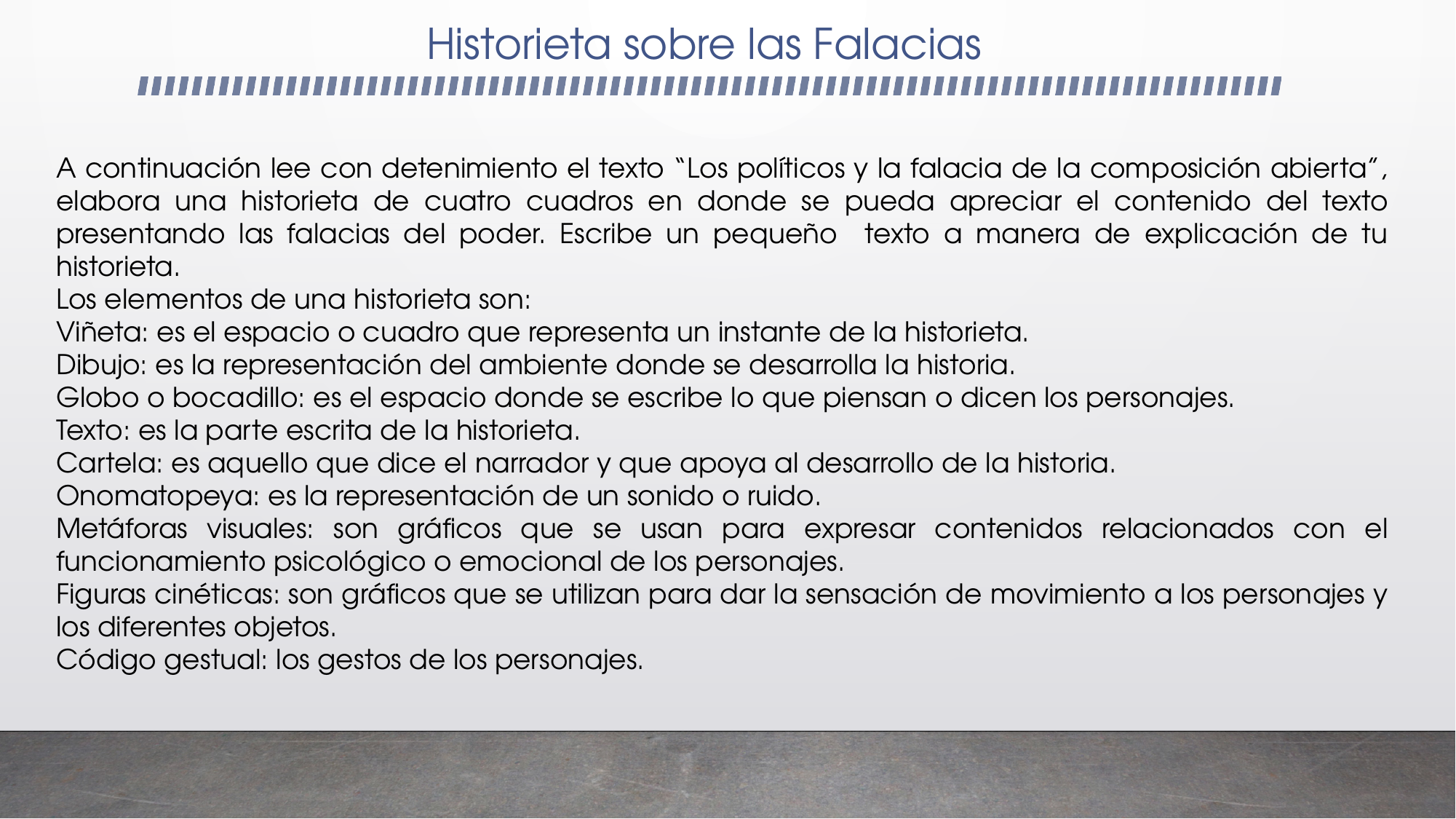

Historieta sobre las Falacias
A continuación lee con detenimiento el texto “Los políticos y la falacia de la composición abierta”, elabora una historieta de cuatro cuadros en donde se pueda apreciar el contenido del texto presentando las falacias del poder. Escribe un pequeño  texto a manera de explicación de tu historieta.
Los elementos de una historieta son:
Viñeta: es el espacio o cuadro que representa un instante de la historieta.
Dibujo: es la representación del ambiente donde se desarrolla la historia.
Globo o bocadillo: es el espacio donde se escribe lo que piensan o dicen los personajes.
Texto: es la parte escrita de la historieta.
Cartela: es aquello que dice el narrador y que apoya al desarrollo de la historia.
Onomatopeya: es la representación de un sonido o ruido.
Metáforas visuales: son gráficos que se usan para expresar contenidos relacionados con el funcionamiento psicológico o emocional de los personajes.
Figuras cinéticas: son gráficos que se utilizan para dar la sensación de movimiento a los personajes y los diferentes objetos.
Código gestual: los gestos de los personajes.